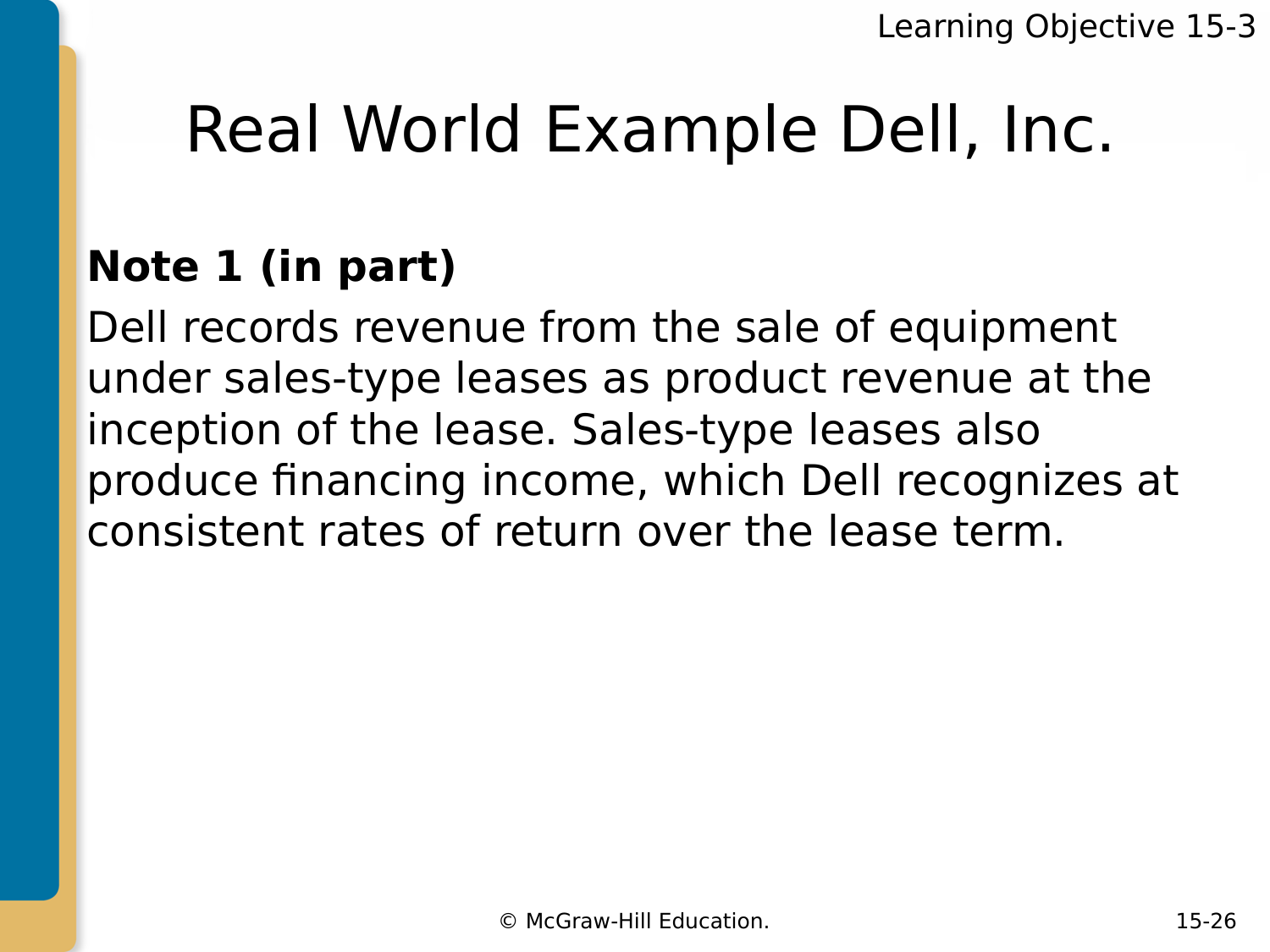

Learning Objective 15-3
# Real World Example Dell, Inc.
Note 1 (in part)
Dell records revenue from the sale of equipment under sales-type leases as product revenue at the inception of the lease. Sales-type leases also produce financing income, which Dell recognizes at consistent rates of return over the lease term.